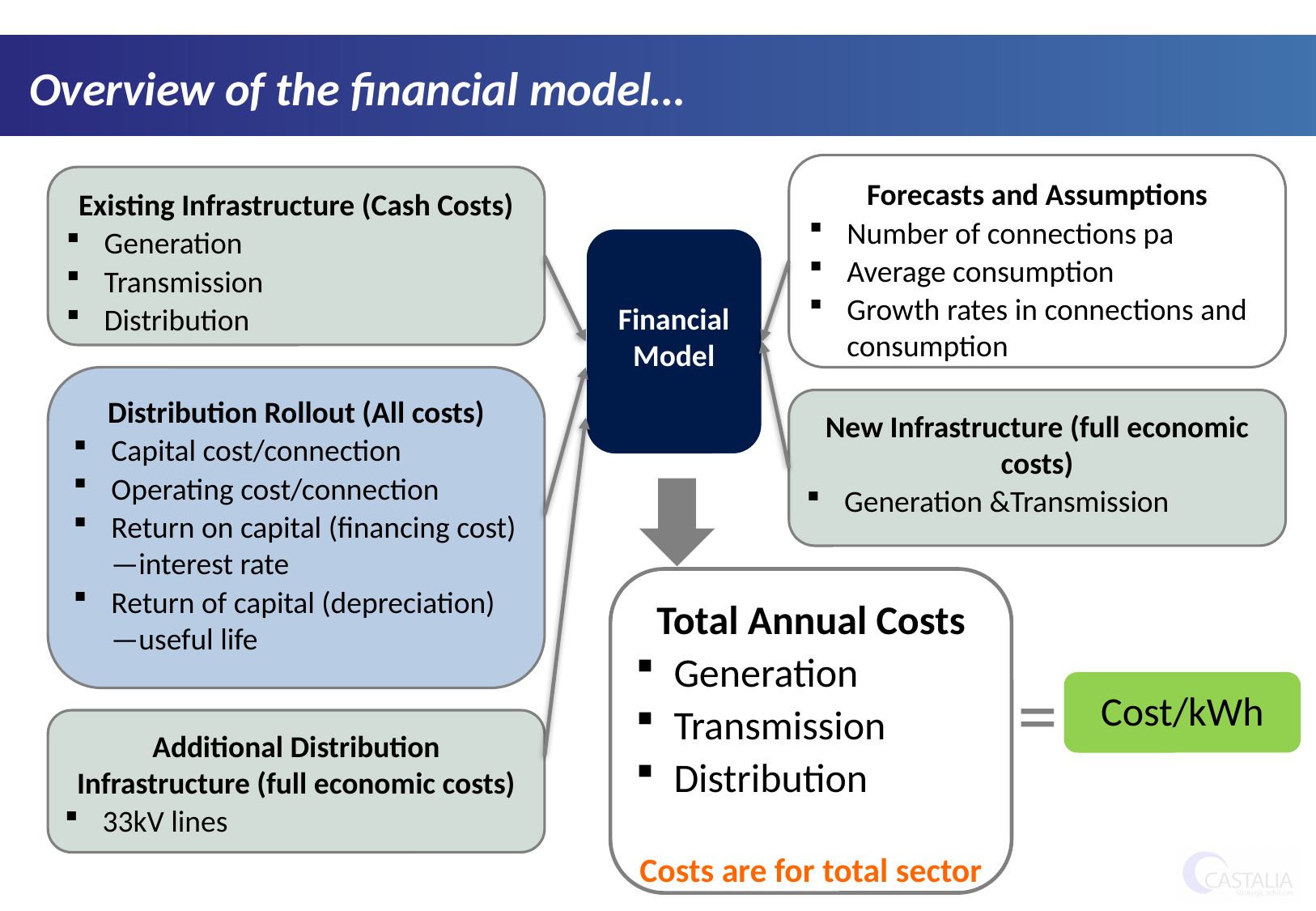

Overview of the financial model…

Forecasts and Assumptions
Number of connections pa
Average consumption
Growth rates in connections and consumption
Existing Infrastructure (Cash Costs)
Generation
Transmission
Distribution

Financial Model
Distribution Rollout (All costs)
Capital cost/connection
Operating cost/connection
Return on capital (financing cost)—interest rate
Return of capital (depreciation)—useful life

New Infrastructure (full economic costs)
Generation &Transmission

Total Annual Costs
Generation
Transmission
Distribution

Costs are for total sector
=
Cost/kWh
Additional Distribution Infrastructure (full economic costs)
33kV lines
5